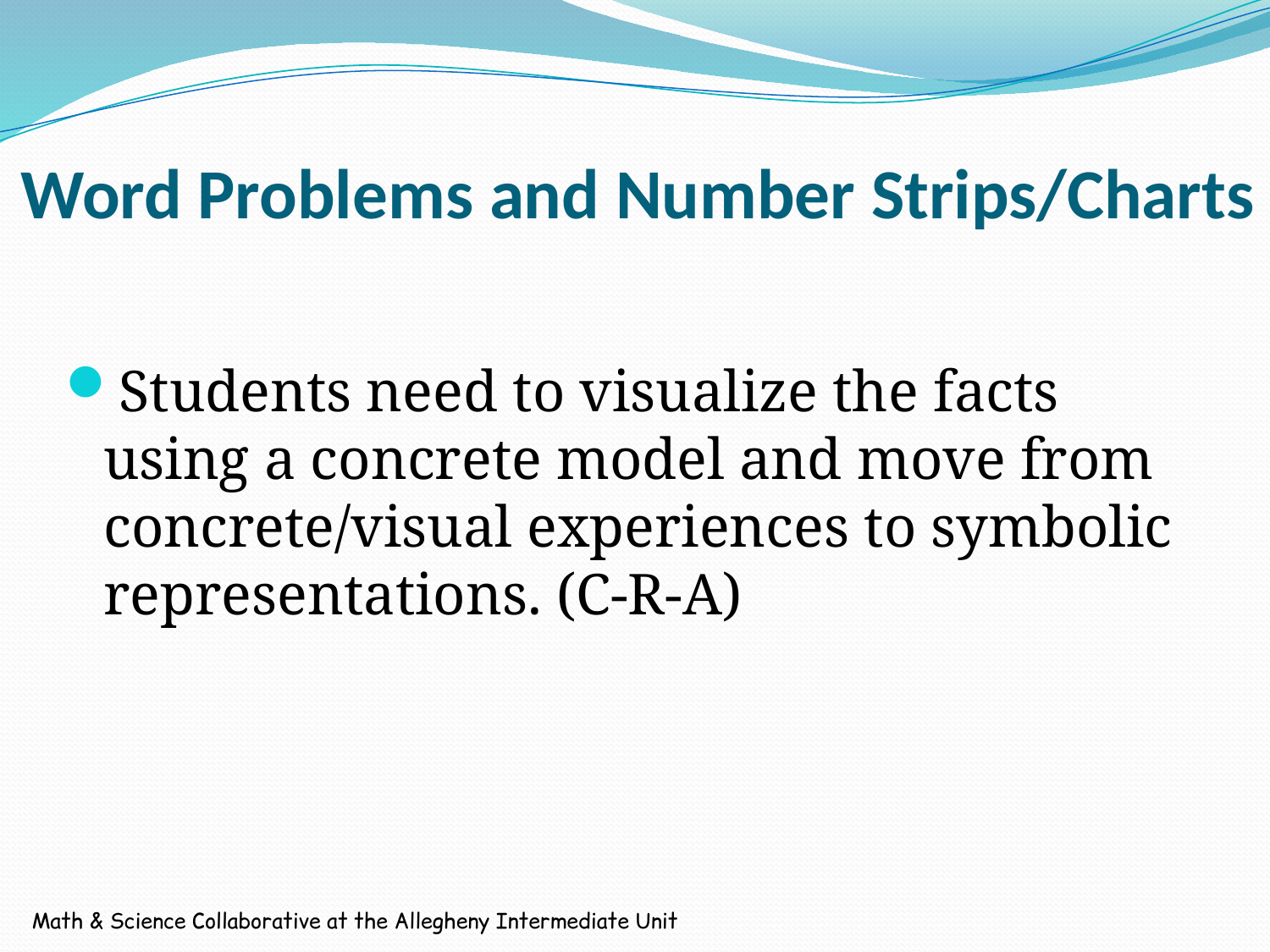

# Word Problems and Number Strips/Charts
Students need to visualize the facts using a concrete model and move from concrete/visual experiences to symbolic representations. (C-R-A)
Math & Science Collaborative at the Allegheny Intermediate Unit